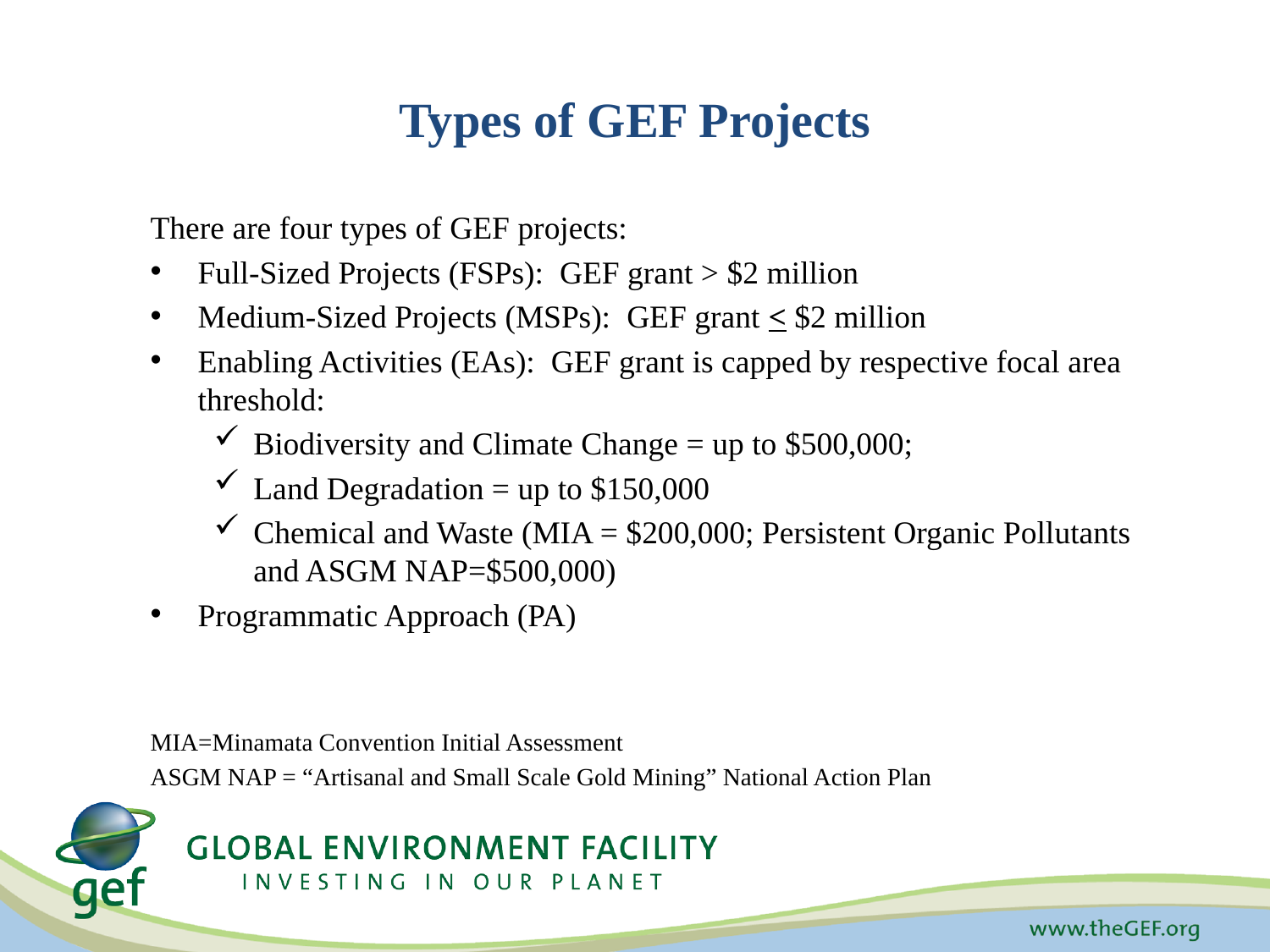

# Types of GEF Projects
There are four types of GEF projects:
Full-Sized Projects (FSPs):  GEF grant > $2 million
Medium-Sized Projects (MSPs):  GEF grant < $2 million
Enabling Activities (EAs):  GEF grant is capped by respective focal area threshold:
Biodiversity and Climate Change = up to $500,000;
Land Degradation = up to $150,000
Chemical and Waste (MIA = $200,000; Persistent Organic Pollutants  and ASGM NAP=$500,000)
Programmatic Approach (PA)

MIA=Minamata Convention Initial Assessment
ASGM NAP = “Artisanal and Small Scale Gold Mining” National Action Plan